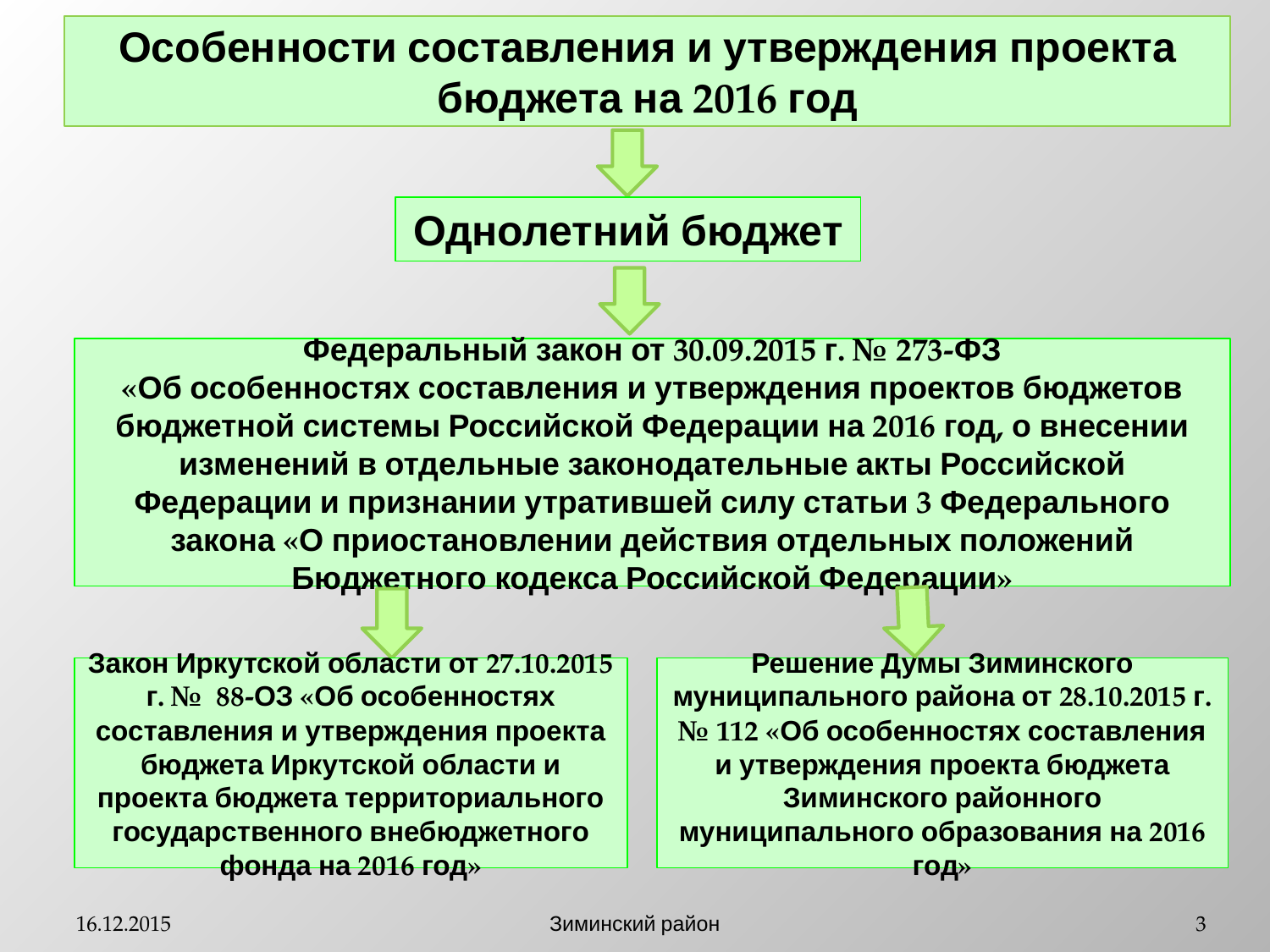

Особенности составления и утверждения проекта бюджета на 2016 год

Однолетний бюджет

Федеральный закон от 30.09.2015 г. № 273-ФЗ
«Об особенностях составления и утверждения проектов бюджетов бюджетной системы Российской Федерации на 2016 год, о внесении изменений в отдельные законодательные акты Российской Федерации и признании утратившей силу статьи 3 Федерального закона «О приостановлении действия отдельных положений Бюджетного кодекса Российской Федерации»

Закон Иркутской области от 27.10.2015 г. №  88-ОЗ «Об особенностях составления и утверждения проекта бюджета Иркутской области и проекта бюджета территориального государственного внебюджетного фонда на 2016 год»
Решение Думы Зиминского муниципального района от 28.10.2015 г. № 112 «Об особенностях составления и утверждения проекта бюджета Зиминского районного муниципального образования на 2016 год»
16.12.2015
Зиминский район
3